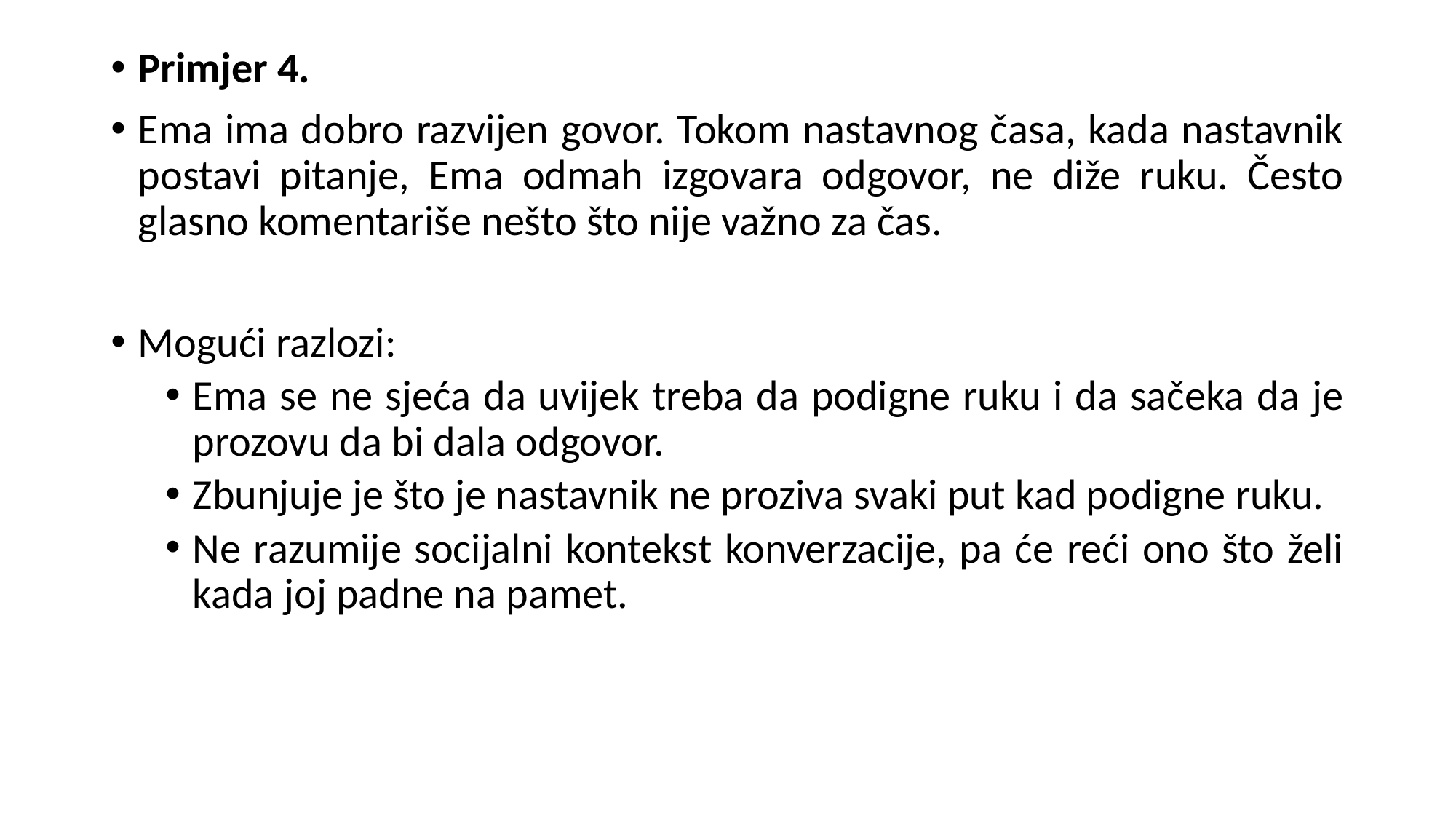

Primjer 4.
Ema ima dobro razvijen govor. Tokom nastavnog časa, kada nastavnik postavi pitanje, Ema odmah izgovara odgovor, ne diže ruku. Često glasno komentariše nešto što nije važno za čas.

Mogući razlozi:
Ema se ne sjeća da uvijek treba da podigne ruku i da sačeka da je prozovu da bi dala odgovor.
Zbunjuje je što je nastavnik ne proziva svaki put kad podigne ruku.
Ne razumije socijalni kontekst konverzacije, pa će reći ono što želi kada joj padne na pamet.